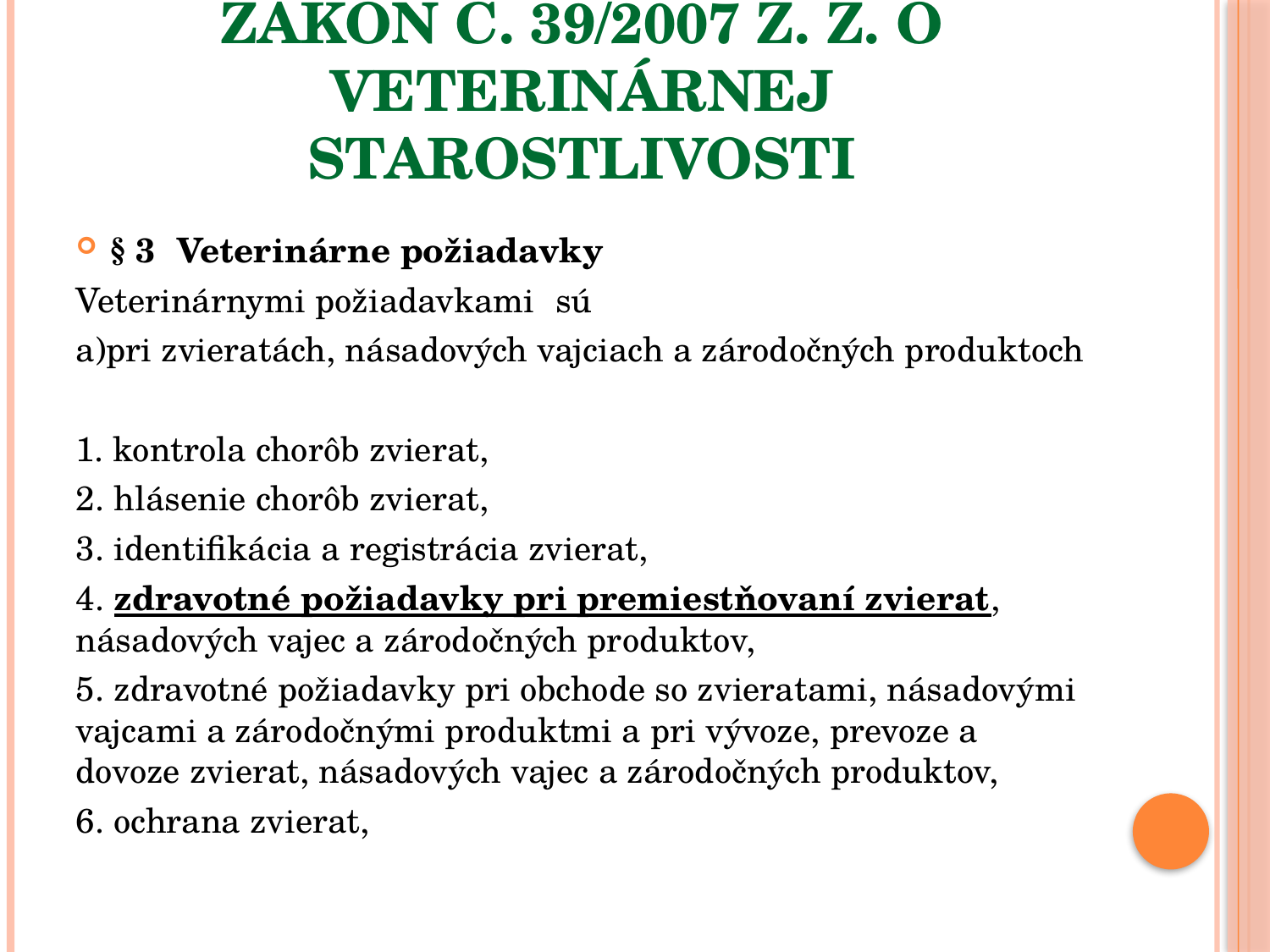

# Zákon č. 39/2007 Z. z. o veterinárnej starostlivosti
§ 3  Veterinárne požiadavky
Veterinárnymi požiadavkami  sú
a)pri zvieratách, násadových vajciach a zárodočných produktoch

1. kontrola chorôb zvierat,
2. hlásenie chorôb zvierat,
3. identifikácia a registrácia zvierat,
4. zdravotné požiadavky pri premiestňovaní zvierat, násadových vajec a zárodočných produktov,
5. zdravotné požiadavky pri obchode so zvieratami, násadovými vajcami a zárodočnými produktmi a pri vývoze, prevoze a dovoze zvierat, násadových vajec a zárodočných produktov,
6. ochrana zvierat,